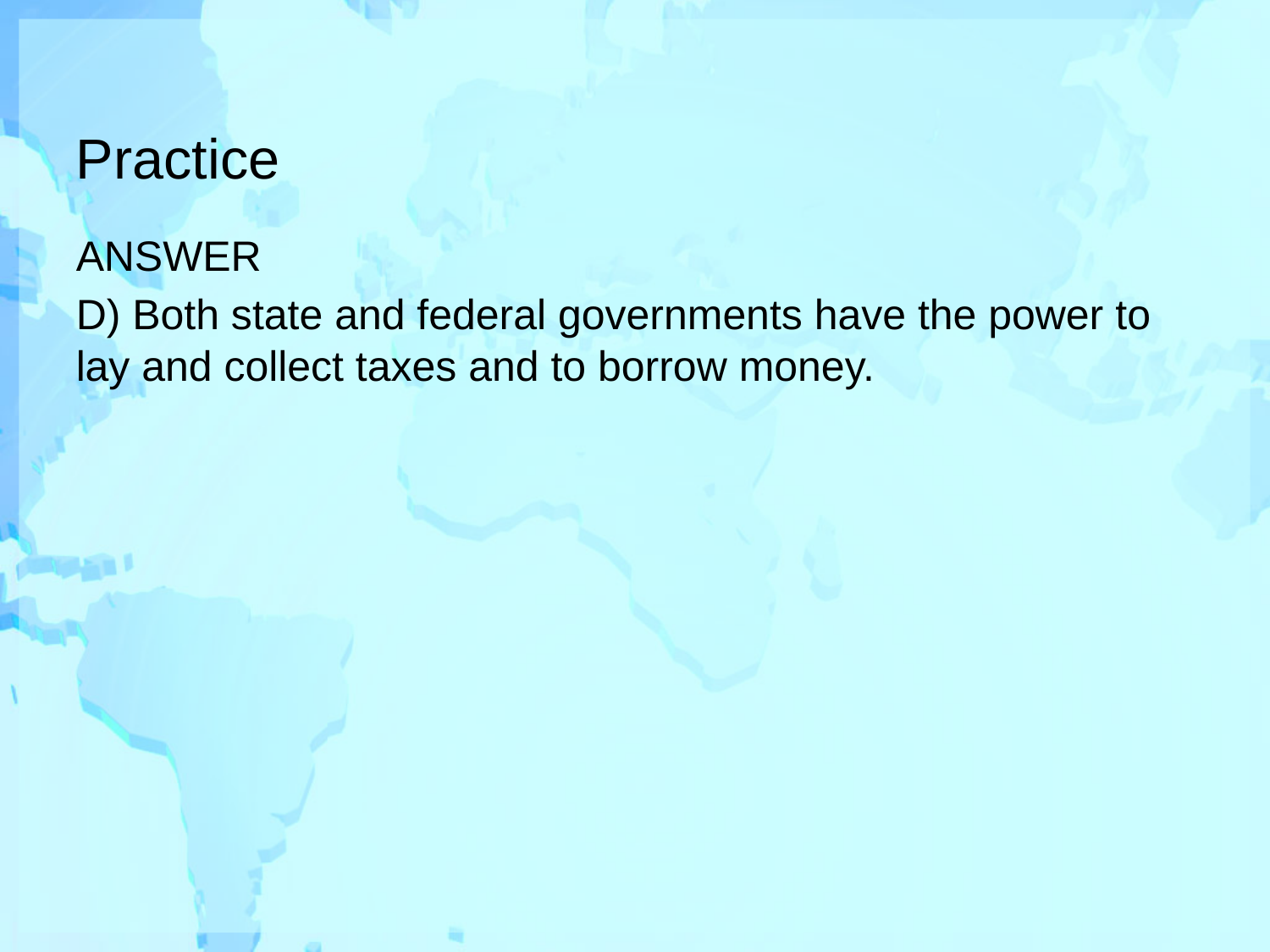

# Practice
ANSWER
D) Both state and federal governments have the power to lay and collect taxes and to borrow money.